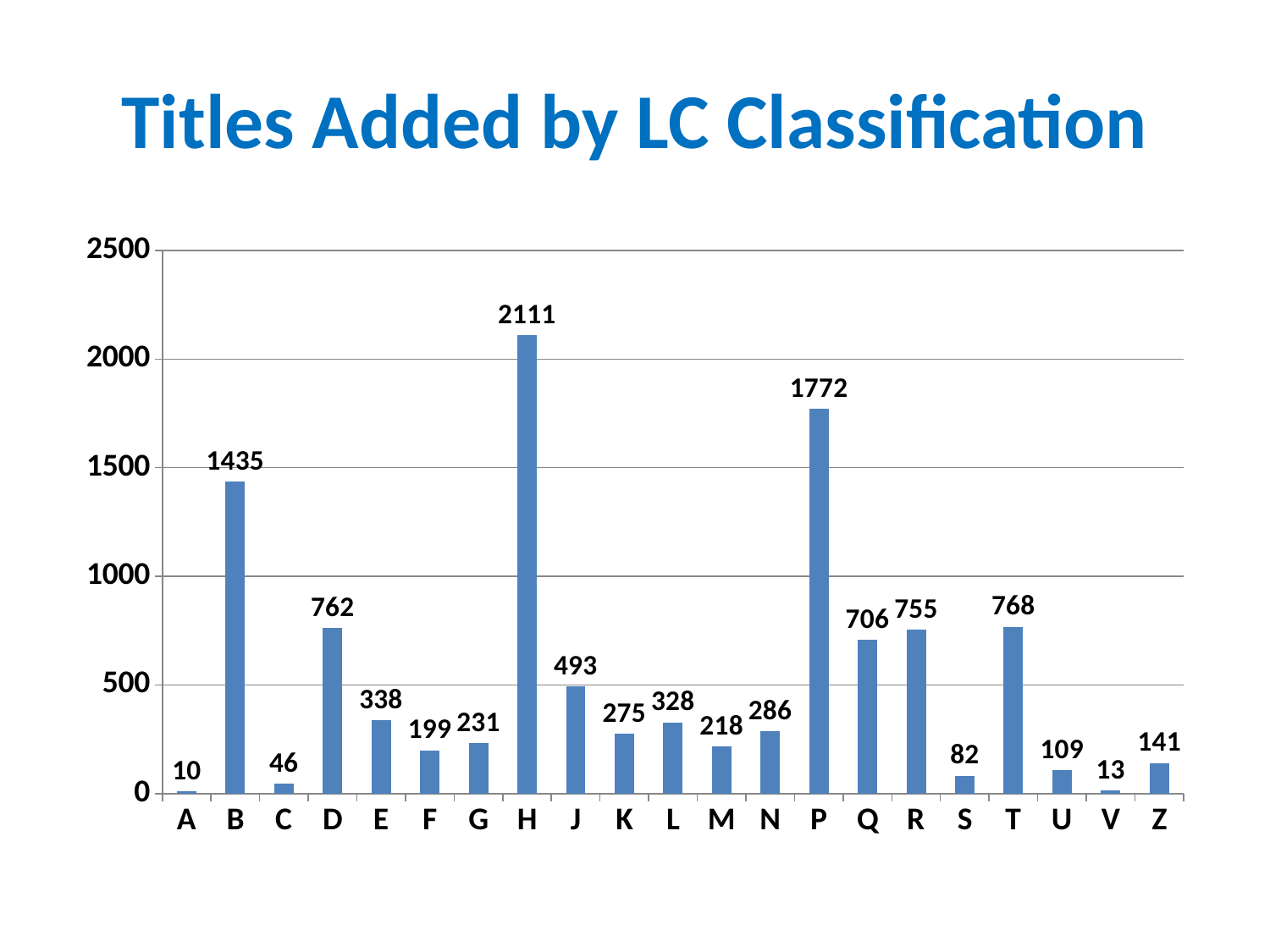

# Titles Added by LC Classification

### Chart

| Category | Series 1 |
|---|---|
| A | 10.0 |
| B | 1435.0 |
| C | 46.0 |
| D | 762.0 |
| E | 338.0 |
| F | 199.0 |
| G | 231.0 |
| H | 2111.0 |
| J | 493.0 |
| K | 275.0 |
| L | 328.0 |
| M | 218.0 |
| N | 286.0 |
| P | 1772.0 |
| Q | 706.0 |
| R | 755.0 |
| S | 82.0 |
| T | 768.0 |
| U | 109.0 |
| V | 13.0 |
| Z | 141.0 |